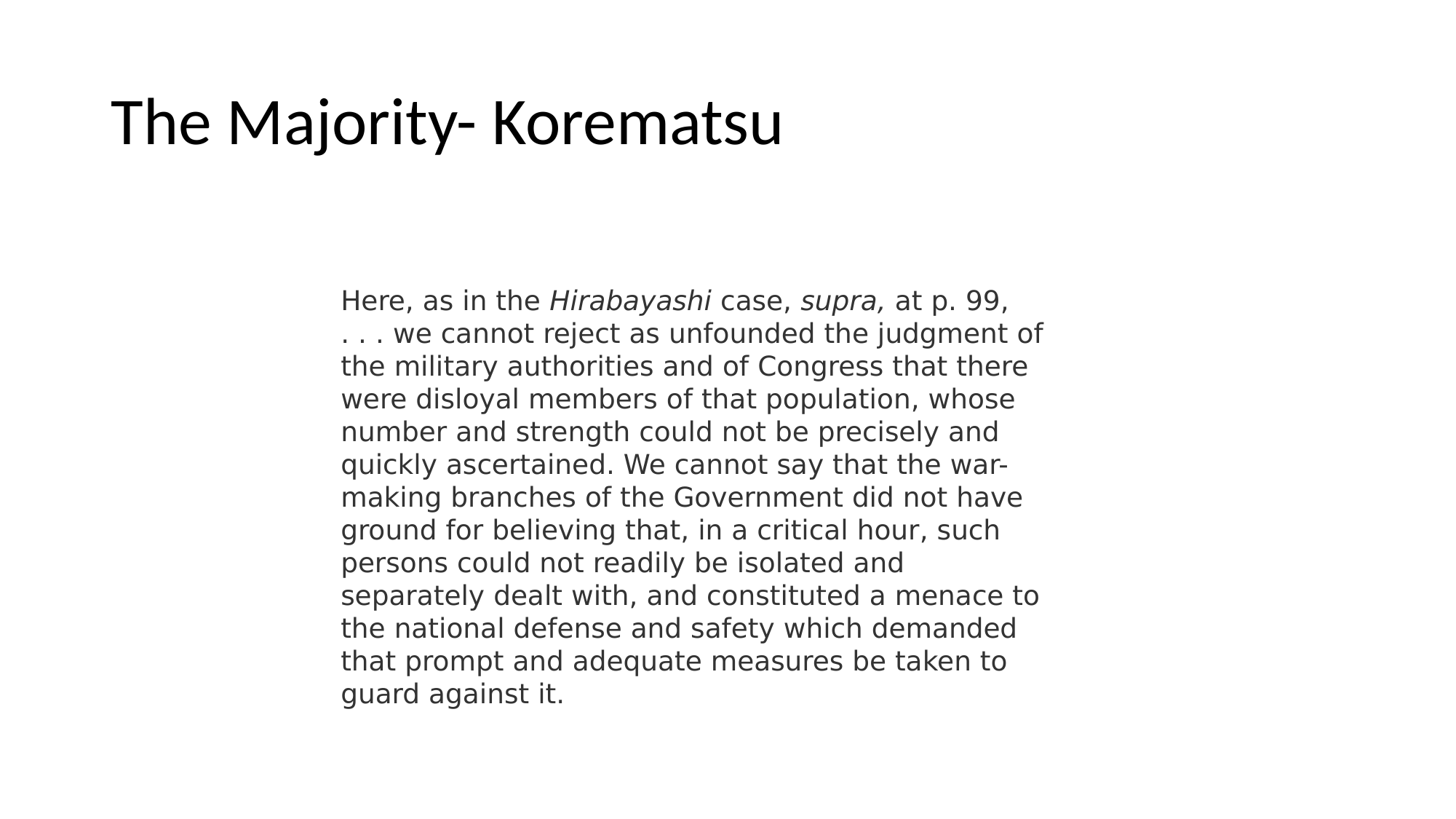

# The Majority- Korematsu
Here, as in the Hirabayashi case, supra, at p. 99,
. . . we cannot reject as unfounded the judgment of the military authorities and of Congress that there were disloyal members of that population, whose number and strength could not be precisely and quickly ascertained. We cannot say that the war-making branches of the Government did not have ground for believing that, in a critical hour, such persons could not readily be isolated and separately dealt with, and constituted a menace to the national defense and safety which demanded that prompt and adequate measures be taken to guard against it.